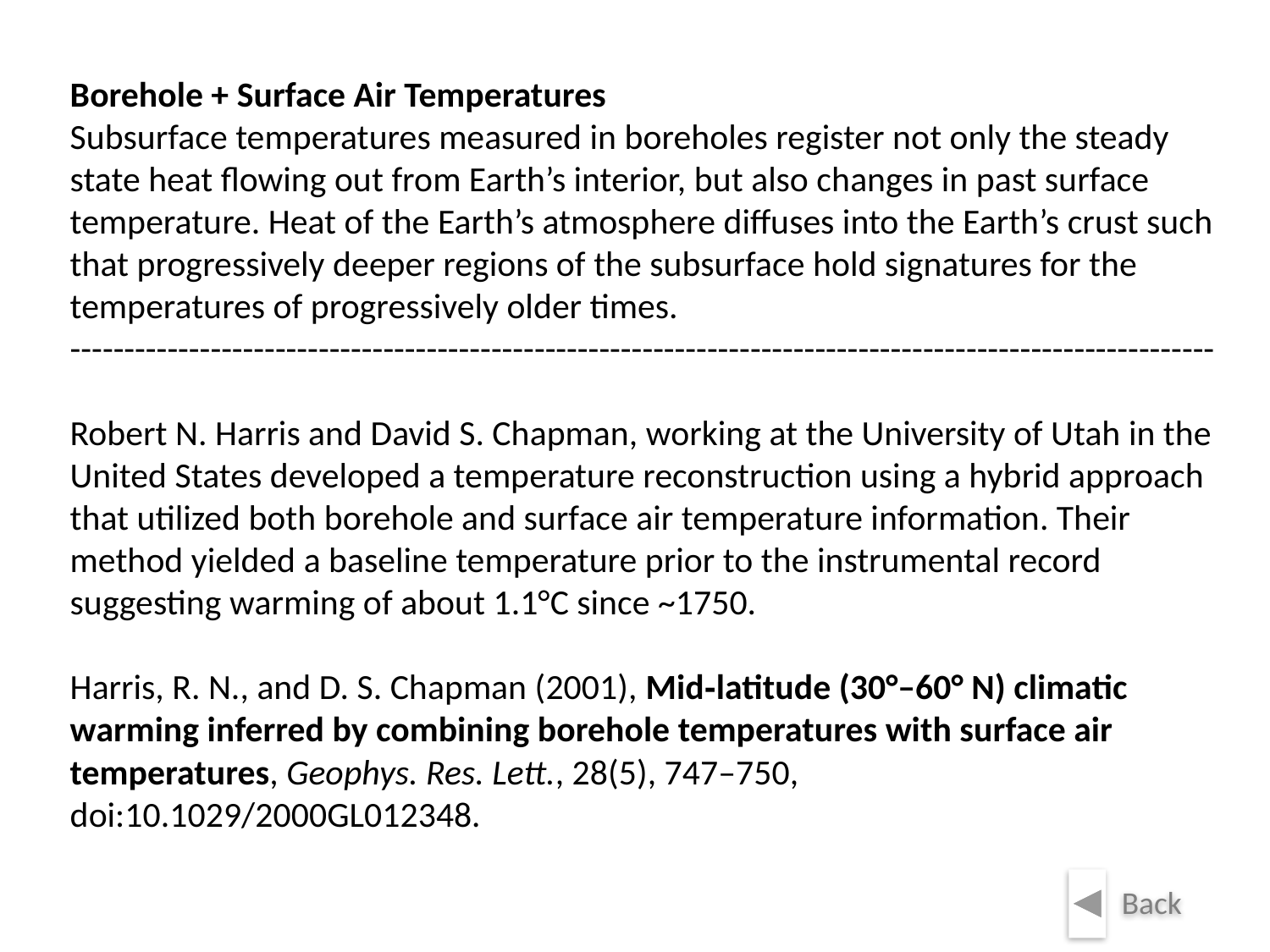

Borehole + Surface Air Temperatures
Subsurface temperatures measured in boreholes register not only the steady state heat flowing out from Earth’s interior, but also changes in past surface temperature. Heat of the Earth’s atmosphere diffuses into the Earth’s crust such that progressively deeper regions of the subsurface hold signatures for the temperatures of progressively older times.
----------------------------------------------------------------------------------------------------------

Robert N. Harris and David S. Chapman, working at the University of Utah in the United States developed a temperature reconstruction using a hybrid approach that utilized both borehole and surface air temperature information. Their method yielded a baseline temperature prior to the instrumental record suggesting warming of about 1.1°C since ~1750.

Harris, R. N., and D. S. Chapman (2001), Mid‐latitude (30°–60° N) climatic warming inferred by combining borehole temperatures with surface air temperatures, Geophys. Res. Lett., 28(5), 747–750, doi:10.1029/2000GL012348.

Back